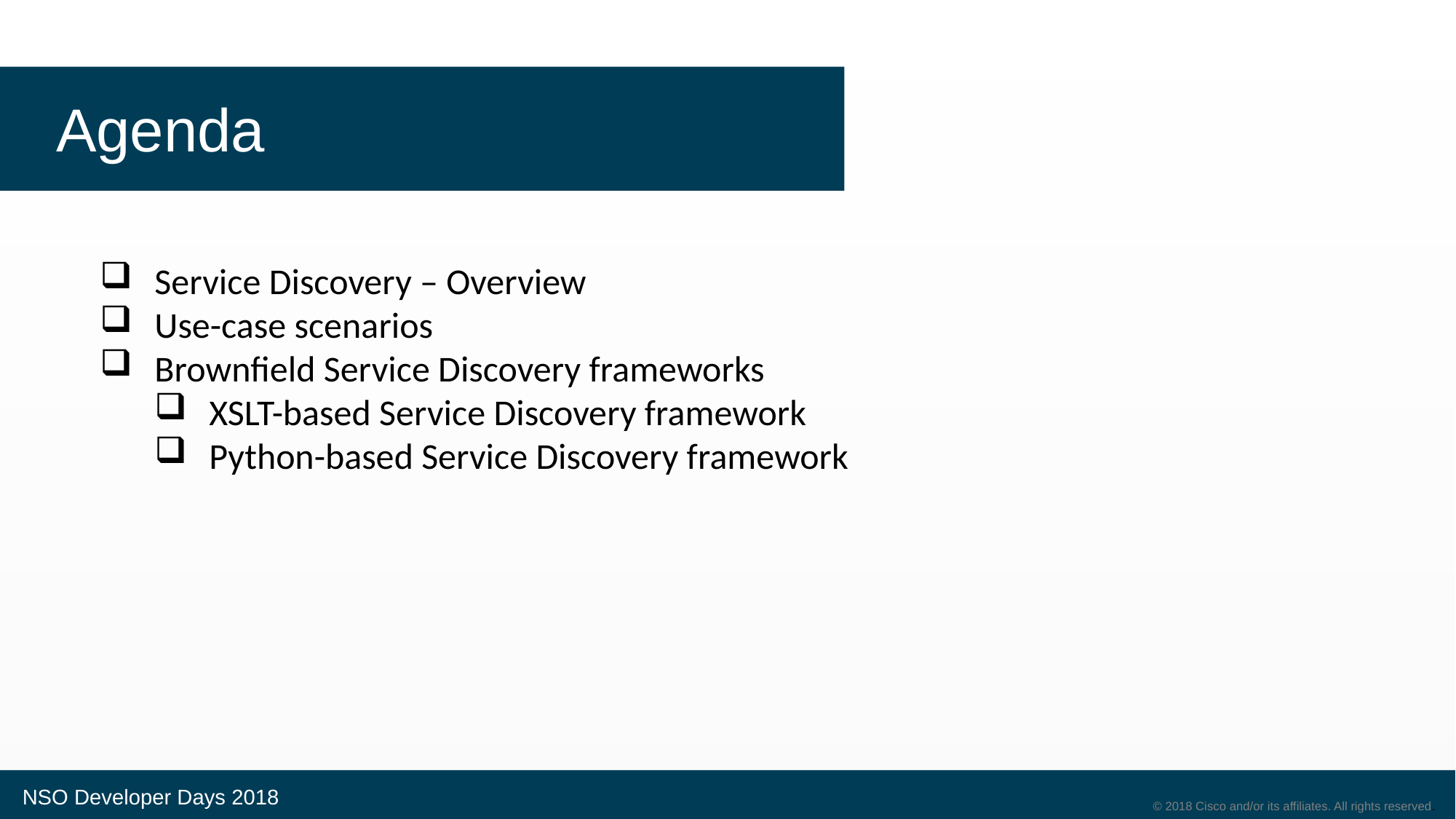

# Agenda
Service Discovery – Overview
Use-case scenarios
Brownfield Service Discovery frameworks
XSLT-based Service Discovery framework
Python-based Service Discovery framework